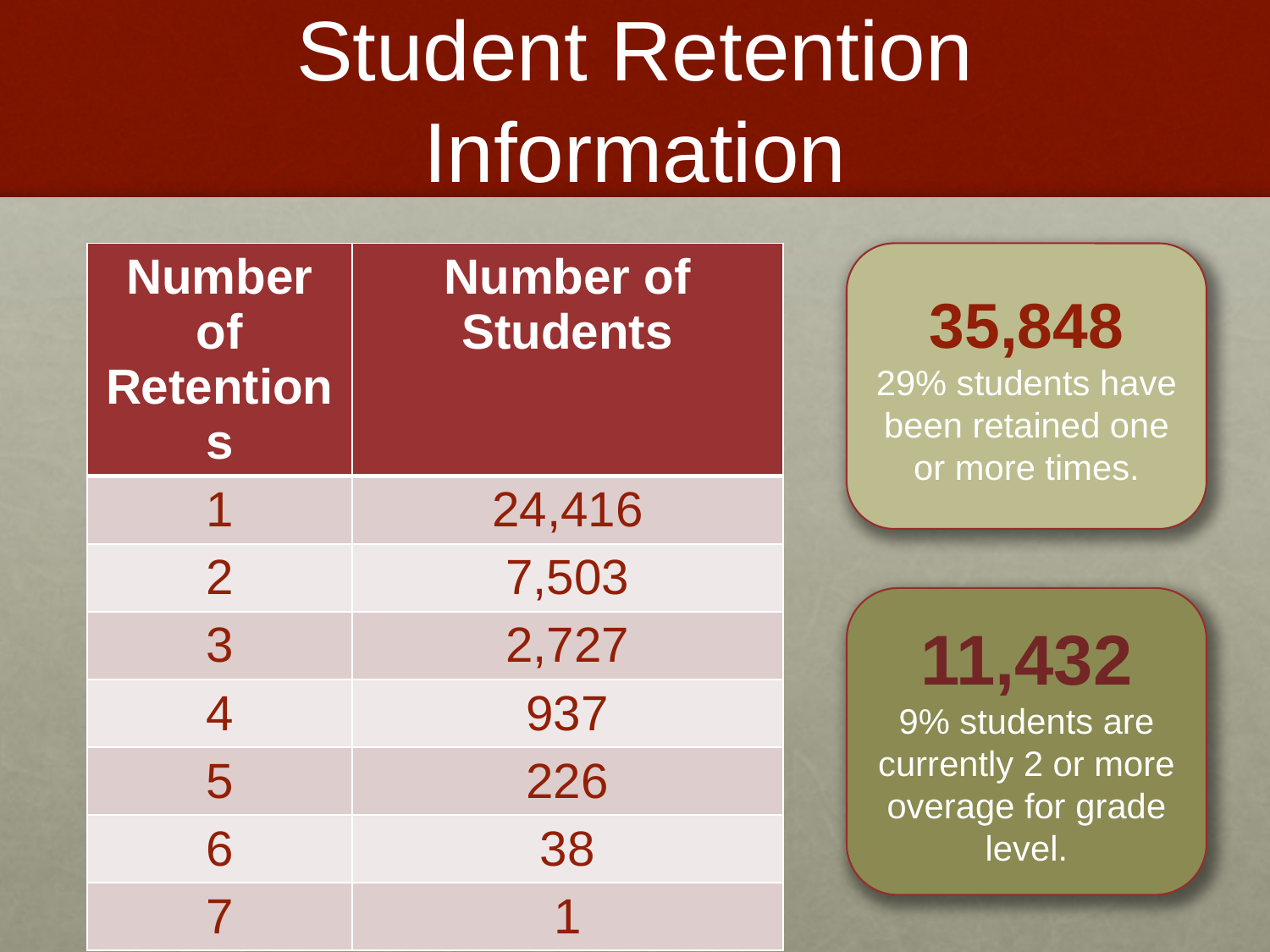

# Student Retention Information
| Number of Retentions | Number of Students |
| --- | --- |
| 1 | 24,416 |
| 2 | 7,503 |
| 3 | 2,727 |
| 4 | 937 |
| 5 | 226 |
| 6 | 38 |
| 7 | 1 |
35,848
29% students have been retained one or more times.
11,432
9% students are currently 2 or more overage for grade level.
3